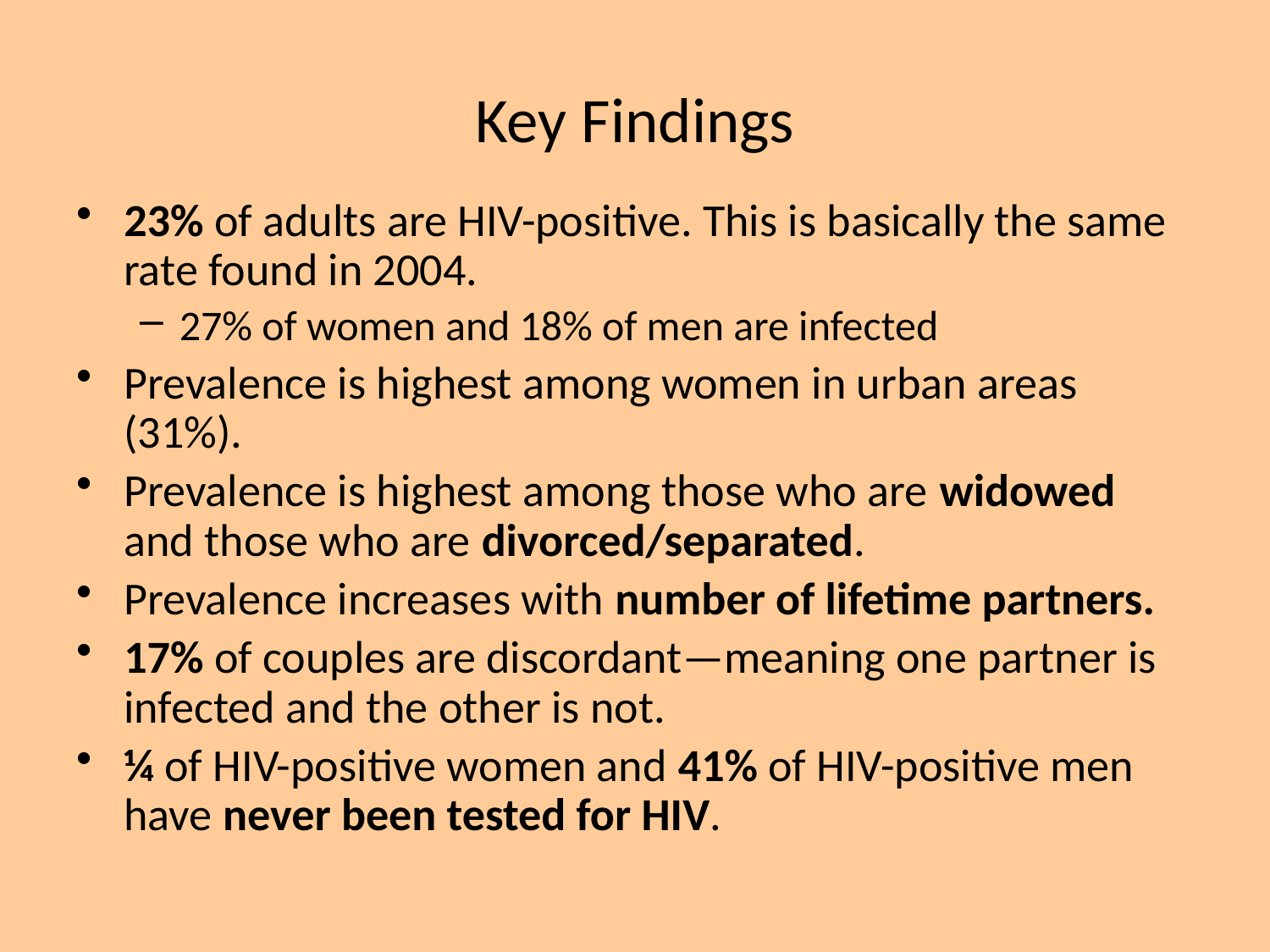

# Key Findings
23% of adults are HIV-positive. This is basically the same rate found in 2004.
27% of women and 18% of men are infected
Prevalence is highest among women in urban areas (31%).
Prevalence is highest among those who are widowed and those who are divorced/separated.
Prevalence increases with number of lifetime partners.
17% of couples are discordant—meaning one partner is infected and the other is not.
¼ of HIV-positive women and 41% of HIV-positive men have never been tested for HIV.